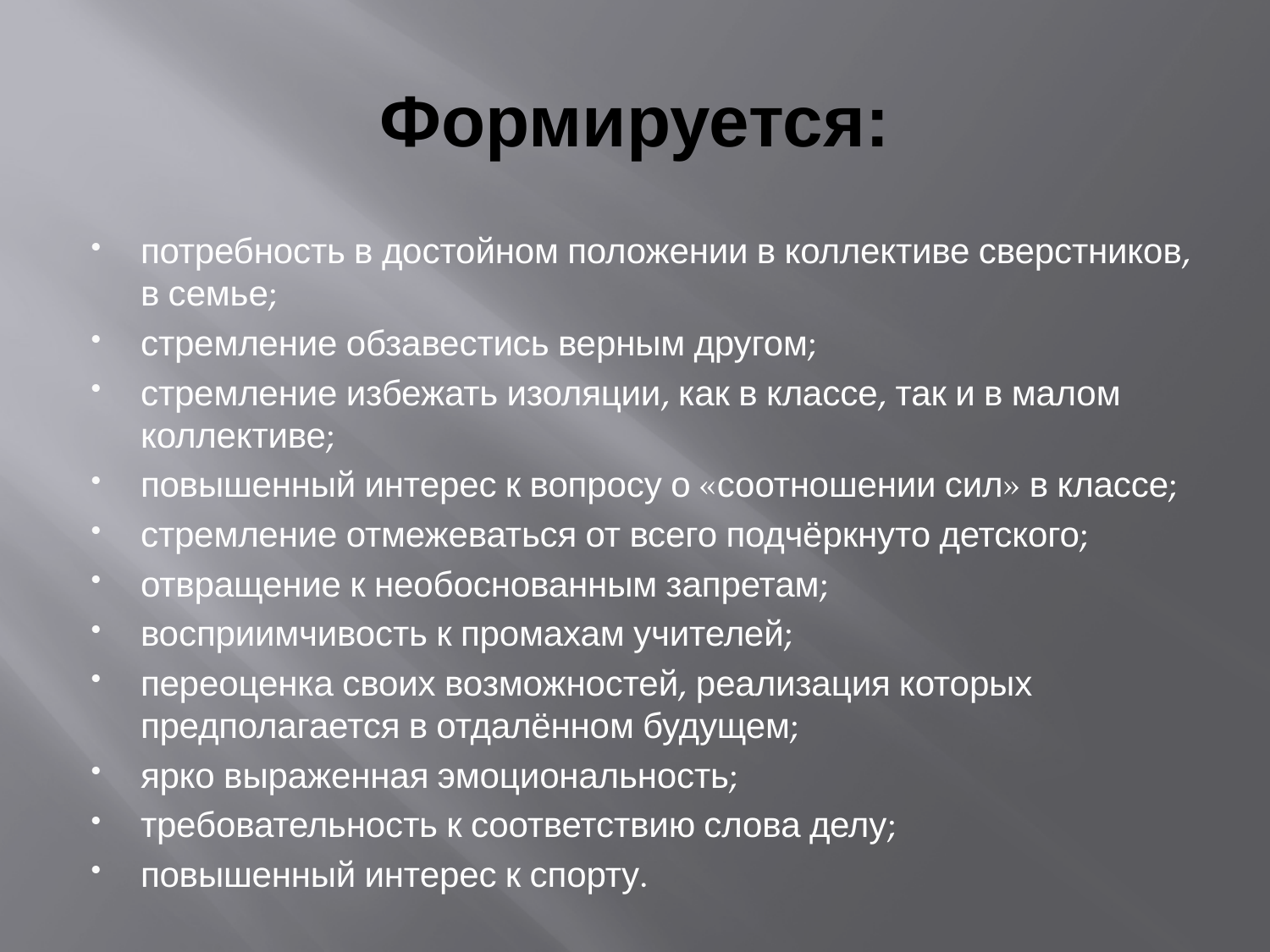

# Формируется:
потребность в достойном положении в коллективе сверстников, в семье;
стремление обзавестись верным другом;
стремление избежать изоляции, как в классе, так и в малом коллективе;
повышенный интерес к вопросу о «соотношении сил» в классе;
стремление отмежеваться от всего подчёркнуто детского;
отвращение к необоснованным запретам;
восприимчивость к промахам учителей;
переоценка своих возможностей, реализация которых предполагается в отдалённом будущем;
ярко выраженная эмоциональность;
требовательность к соответствию слова делу;
повышенный интерес к спорту.